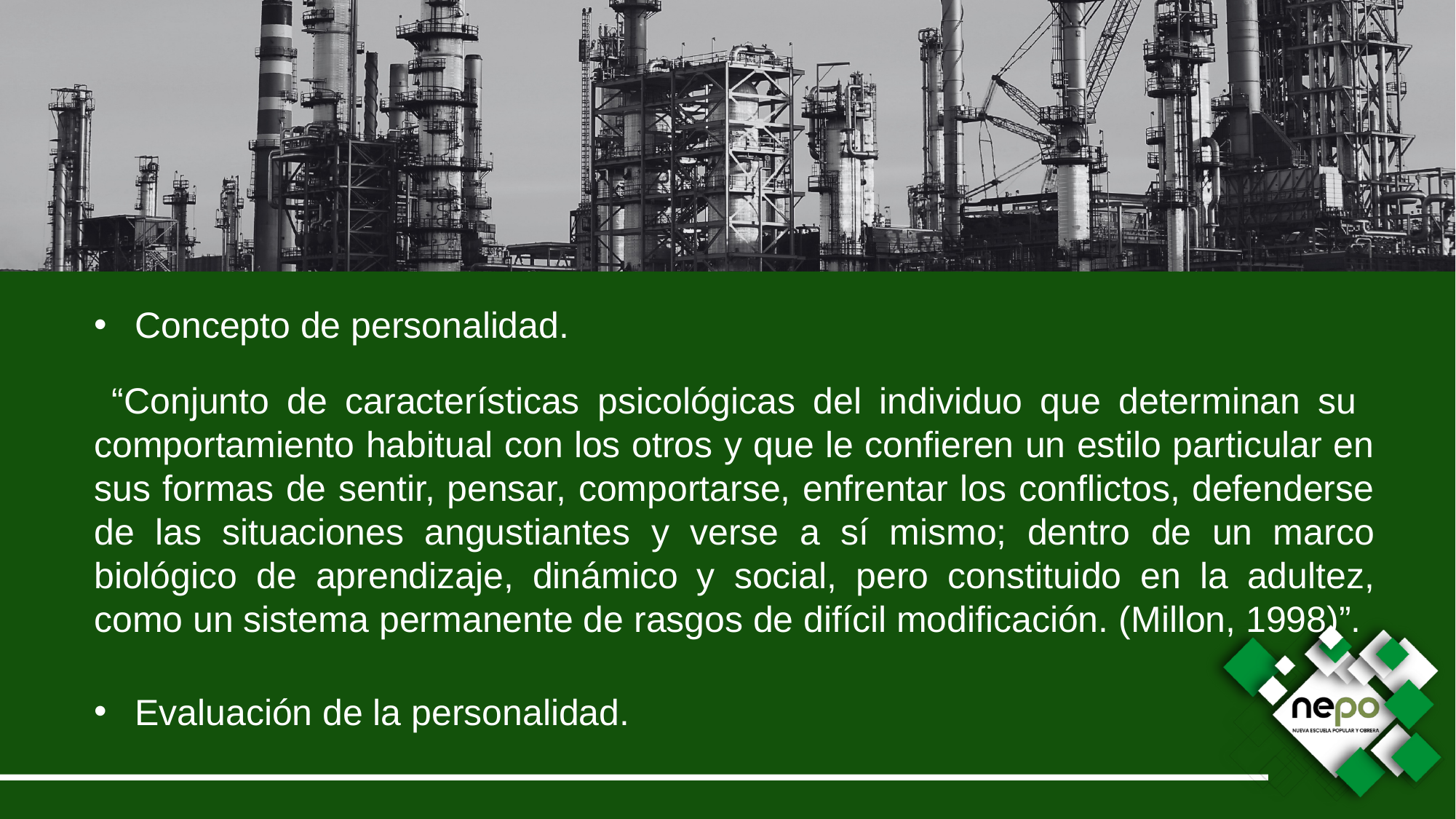

Concepto de personalidad.
 “Conjunto de características psicológicas del individuo que determinan su  comportamiento habitual con los otros y que le confieren un estilo particular en sus formas de sentir, pensar, comportarse, enfrentar los conflictos, defenderse de las situaciones angustiantes y verse a sí mismo; dentro de un marco biológico de aprendizaje, dinámico y social, pero constituido en la adultez, como un sistema permanente de rasgos de difícil modificación. (Millon, 1998)”.
Evaluación de la personalidad.